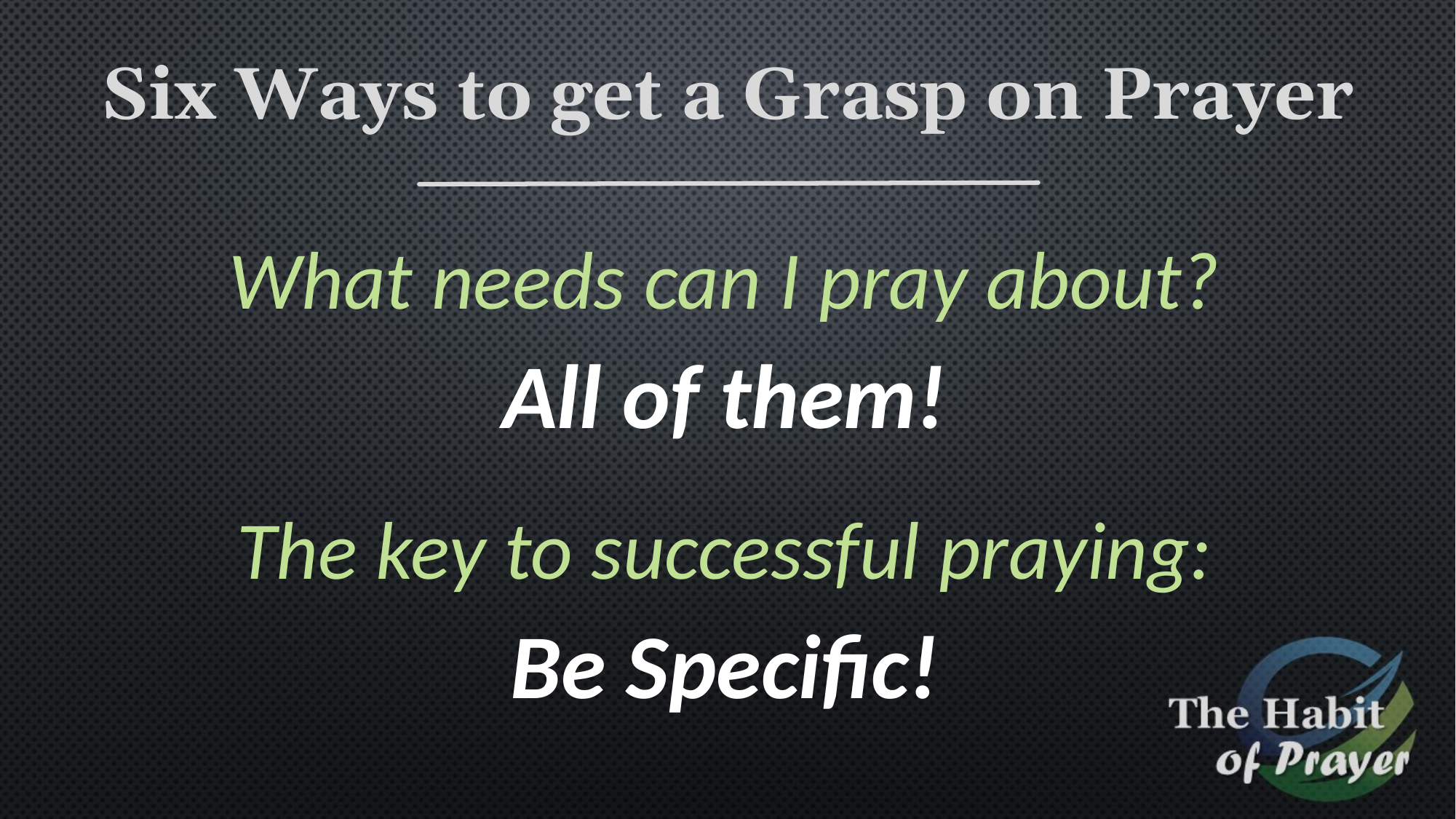

Six Ways to get a Grasp on Prayer
What needs can I pray about?
All of them!
The key to successful praying:
Be Specific!